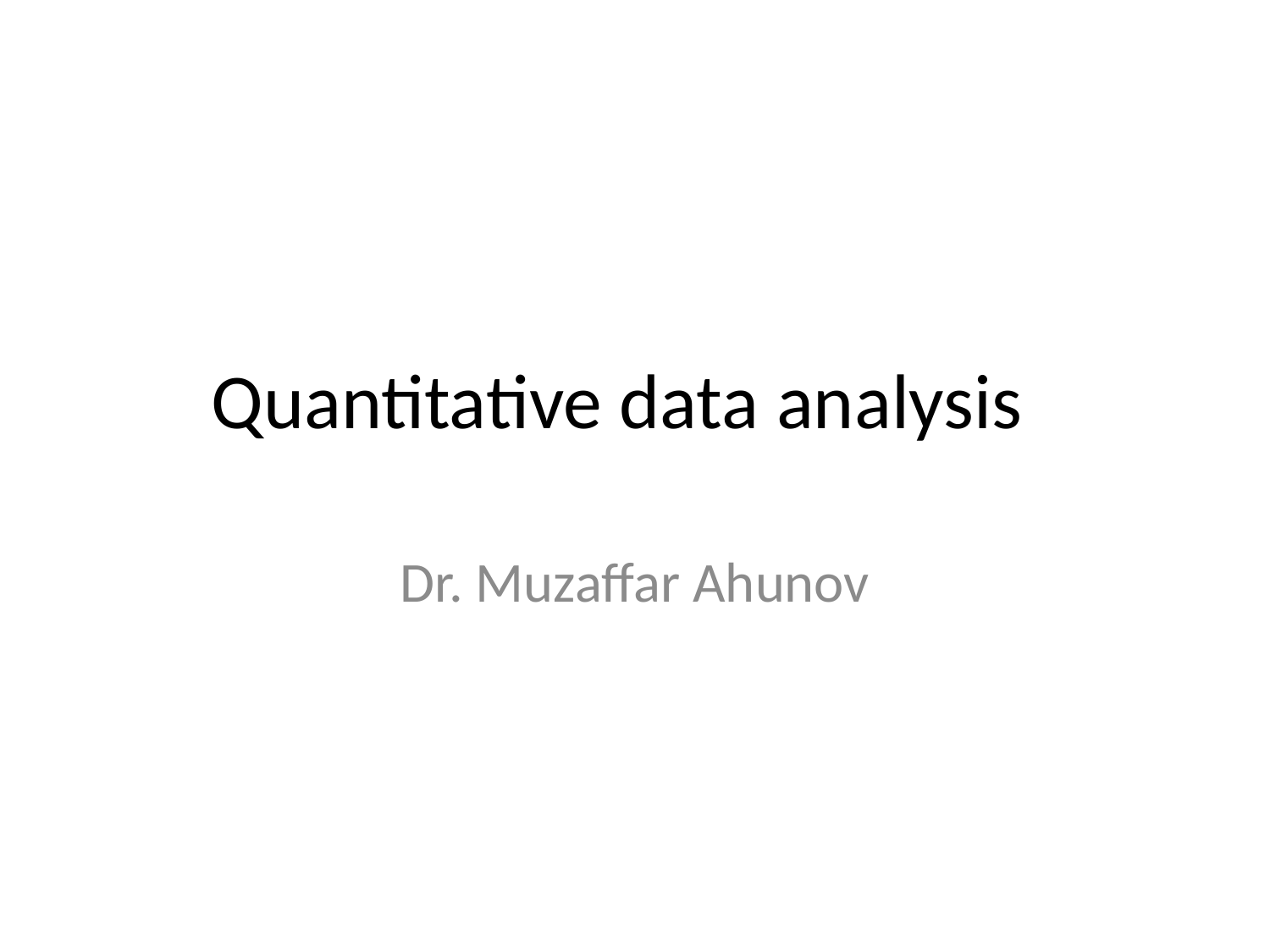

# Quantitative data analysis
Dr. Muzaffar Ahunov